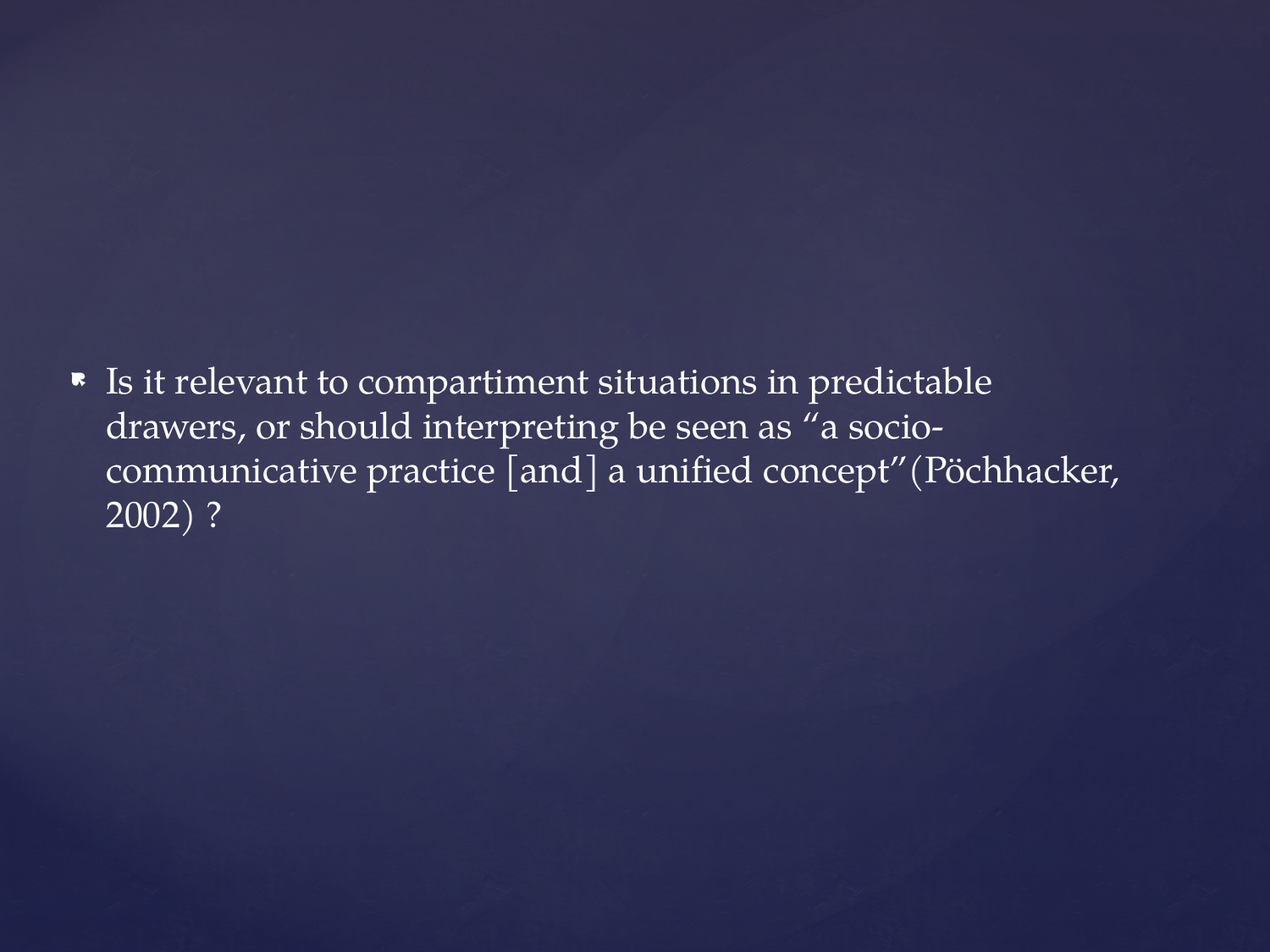

Is it relevant to compartiment situations in predictable drawers, or should interpreting be seen as “a socio-communicative practice [and] a unified concept”(Pöchhacker, 2002) ?
#